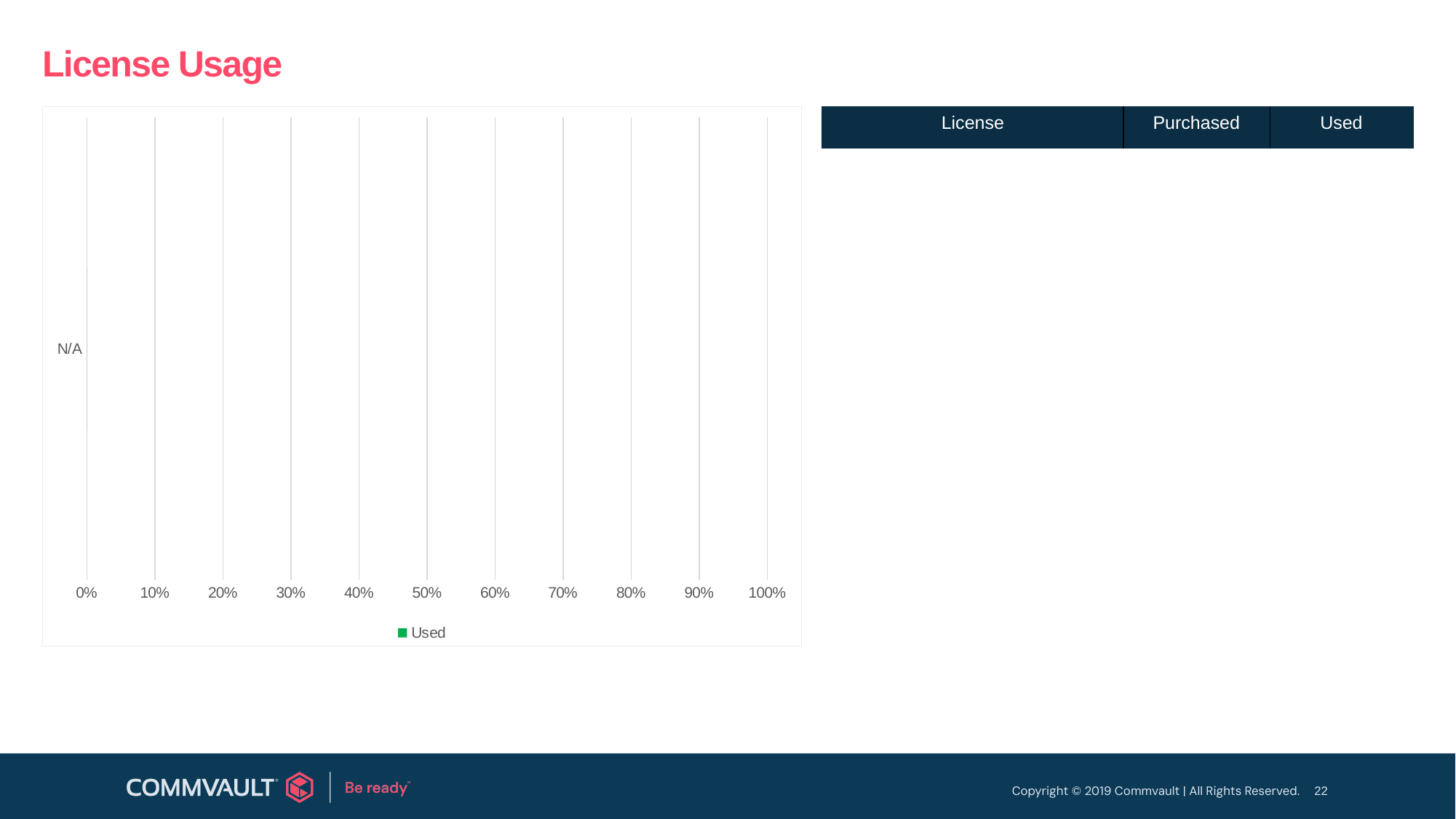

# License Usage

### Chart

| Category | Used |
|---|---|
| N/A | 0.0 |
| License | Purchased | Used |
| --- | --- | --- |
22